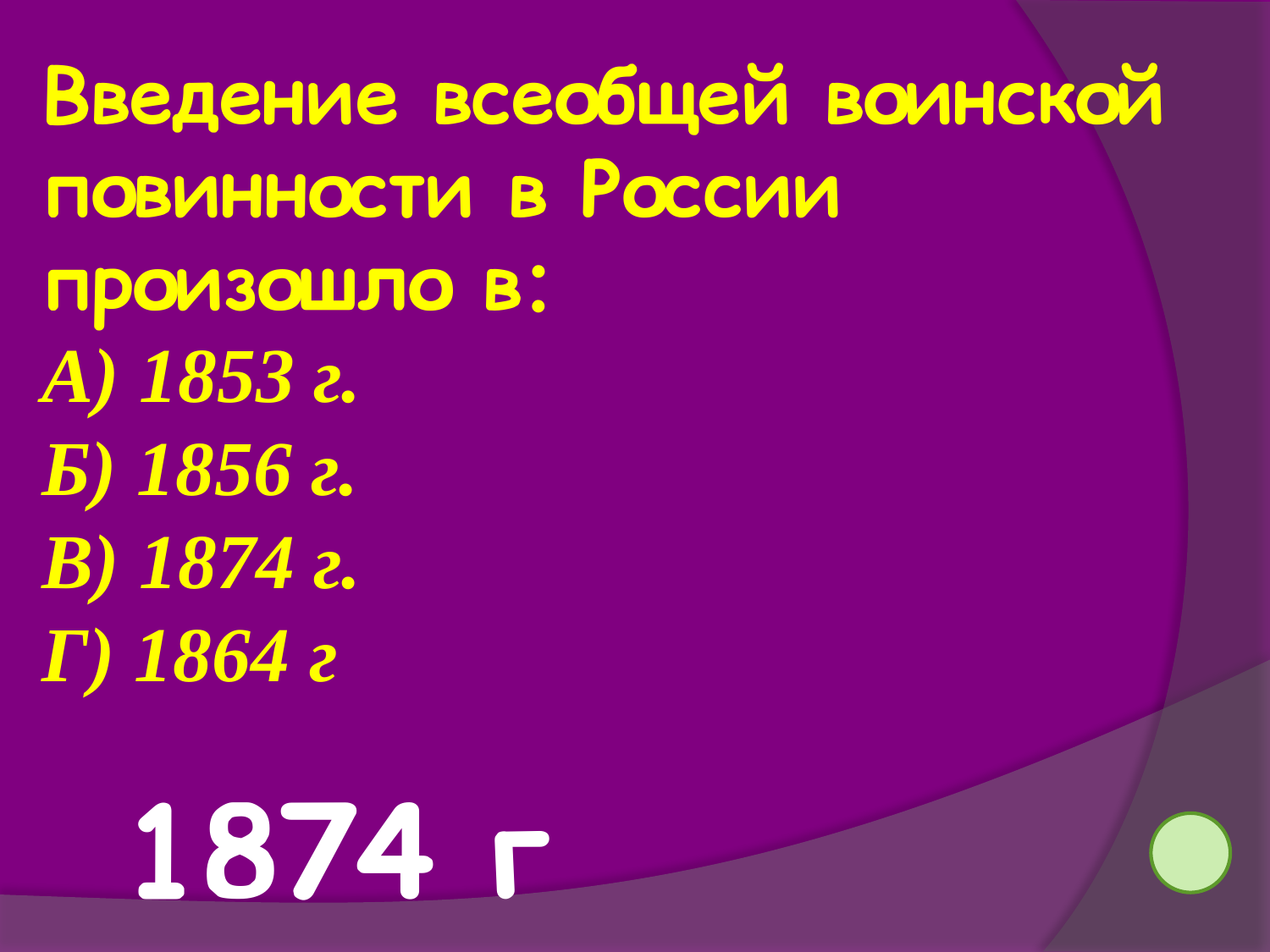

Введение всеобщей воинской повинности в России произошло в:
А) 1853 г.
Б) 1856 г.
В) 1874 г.
Г) 1864 г

1874 г